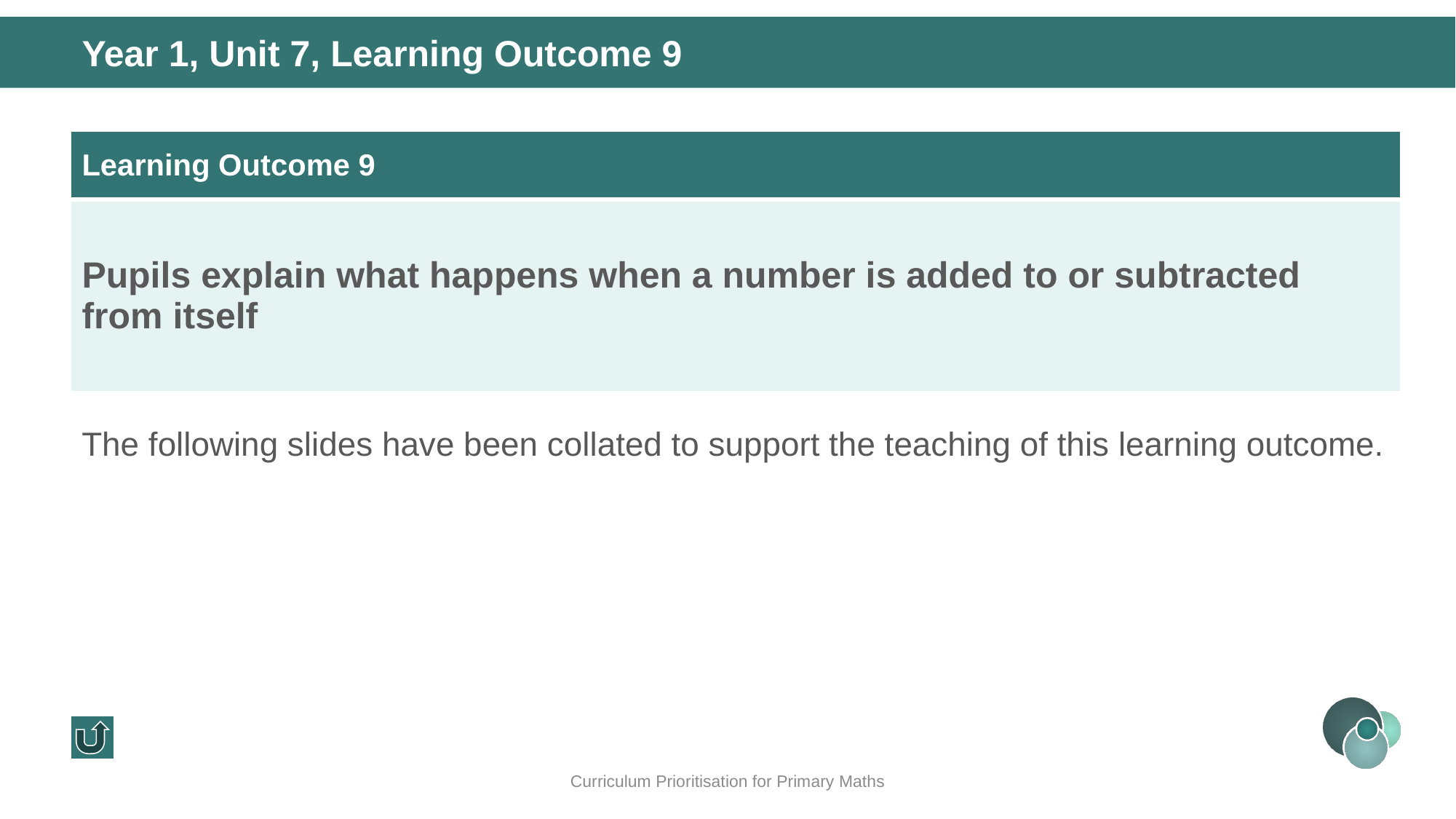

Year 1, Unit 7, Learning Outcome 9
| Learning Outcome 9 |
| --- |
| Pupils explain what happens when a number is added to or subtracted from itself |
The following slides have been collated to support the teaching of this learning outcome.

Curriculum Prioritisation for Primary Maths